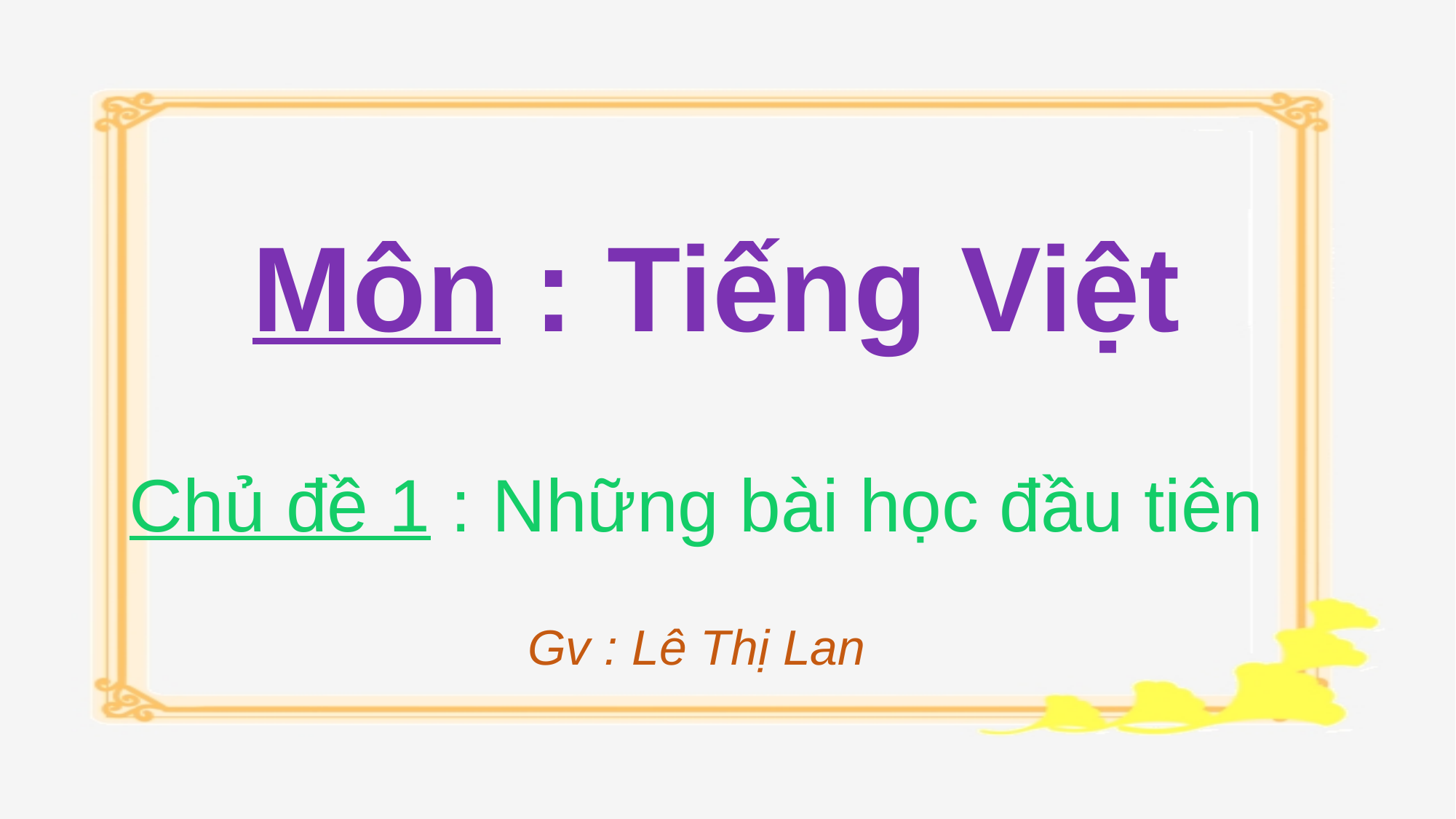

# Môn : Tiếng Việt

Chủ đề 1 : Những bài học đầu tiên

Gv : Lê Thị Lan